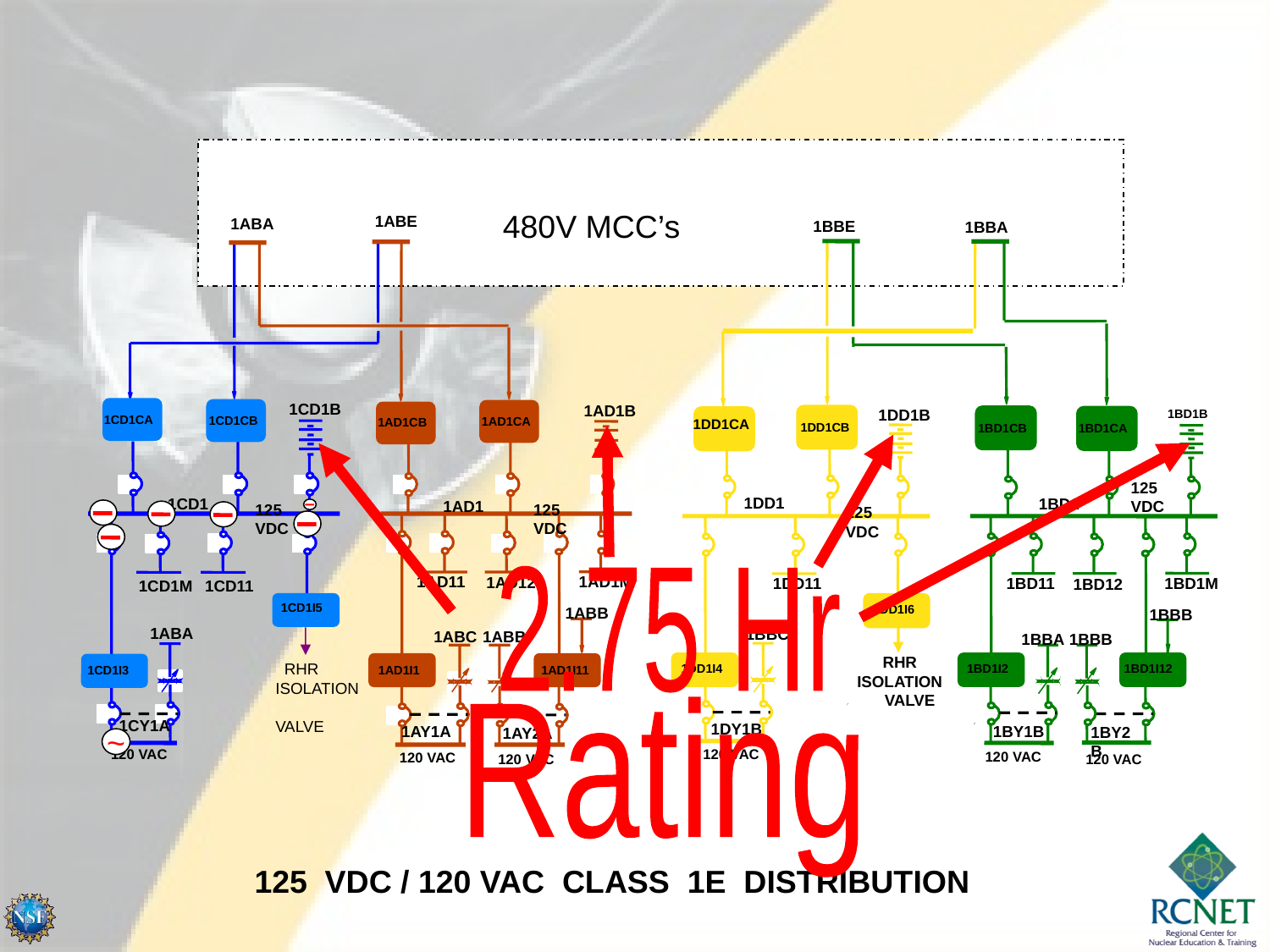

480V MCC’s
1ABE
1ABA
1BBE
1BBA

1CD1B

1AD1B

~
1DD1B

1BD1B

~

1CD1CA
1CD1CB
1AD1CA
1AD1CB
1DD1CA
1DD1CB
1BD1CB
1BD1CA

125 VDC

1DD1

1CD1
1BD1

1AD1

125 VDC
125 VDC

125 VDC

2.75 Hr
Rating

1AD1M

1AD11

1AD12

1BD1M

1DD11
1BD11
1BD12
1CD11
1CD1M

1CD1I5
1DD1I6
1ABB
1BBB

1ABA
1BBC

1ABC
1ABB

1BBA
1BBB

RHR ISOLATION
        VALVE
  RHR ISOLATION                  VALVE

~
1DD1I4
1BD1I2
1BD1I12
1CD1I3
1AD1I1
1AD1I11

1CY1A

1DY1B

1BY1B

1AY1A
1BY2B

1AY2A

~

120 VAC
120 VAC
120 VAC
120 VAC
120 VAC
120 VAC
125  VDC / 120 VAC  CLASS  1E  DISTRIBUTION